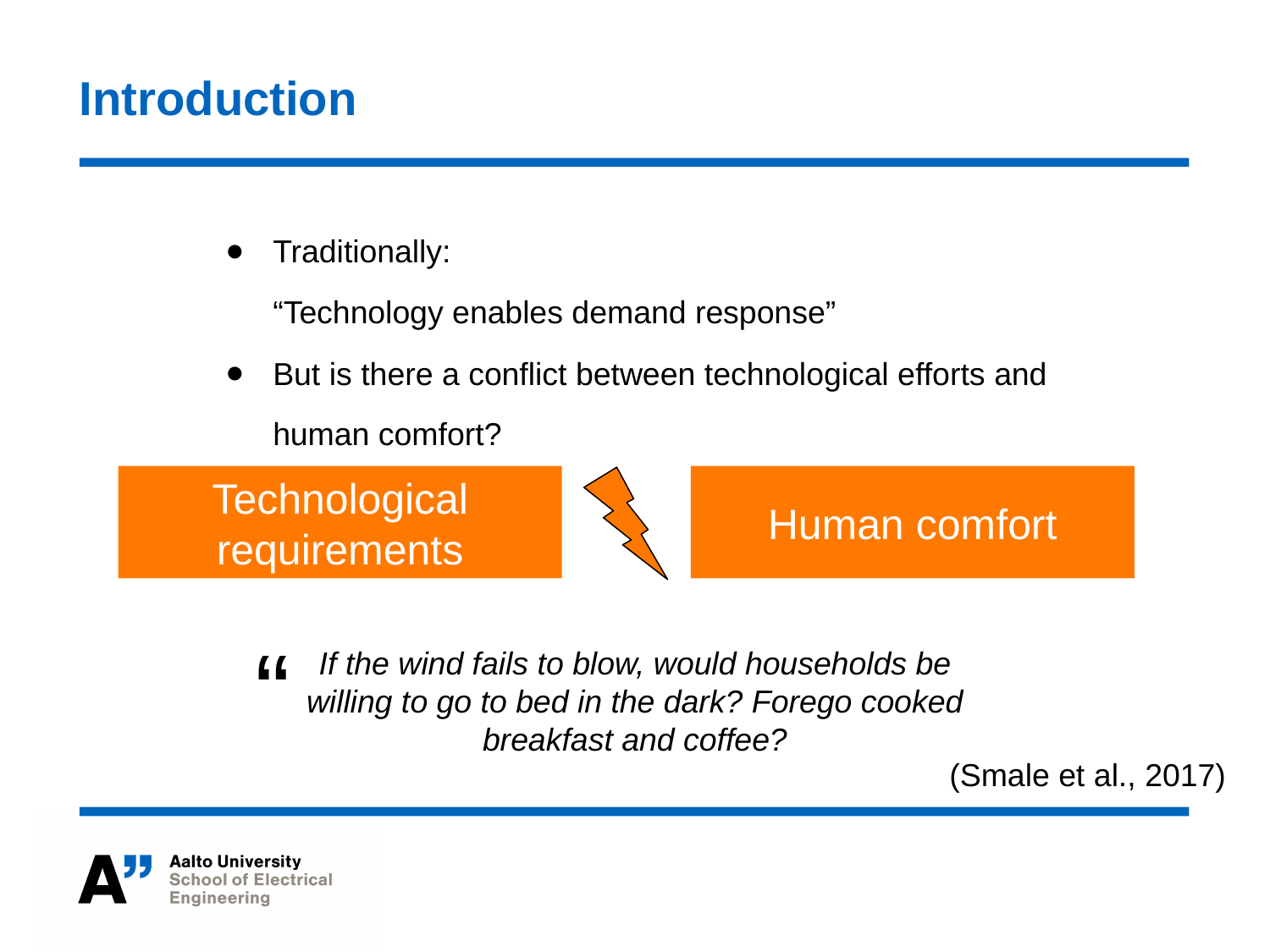

# Introduction
Traditionally:
“Technology enables demand response”
But is there a conflict between technological efforts and human comfort?
Technological requirements
Human comfort

“
If the wind fails to blow, would households be willing to go to bed in the dark? Forego cooked breakfast and coffee?

(Smale et al., 2017)